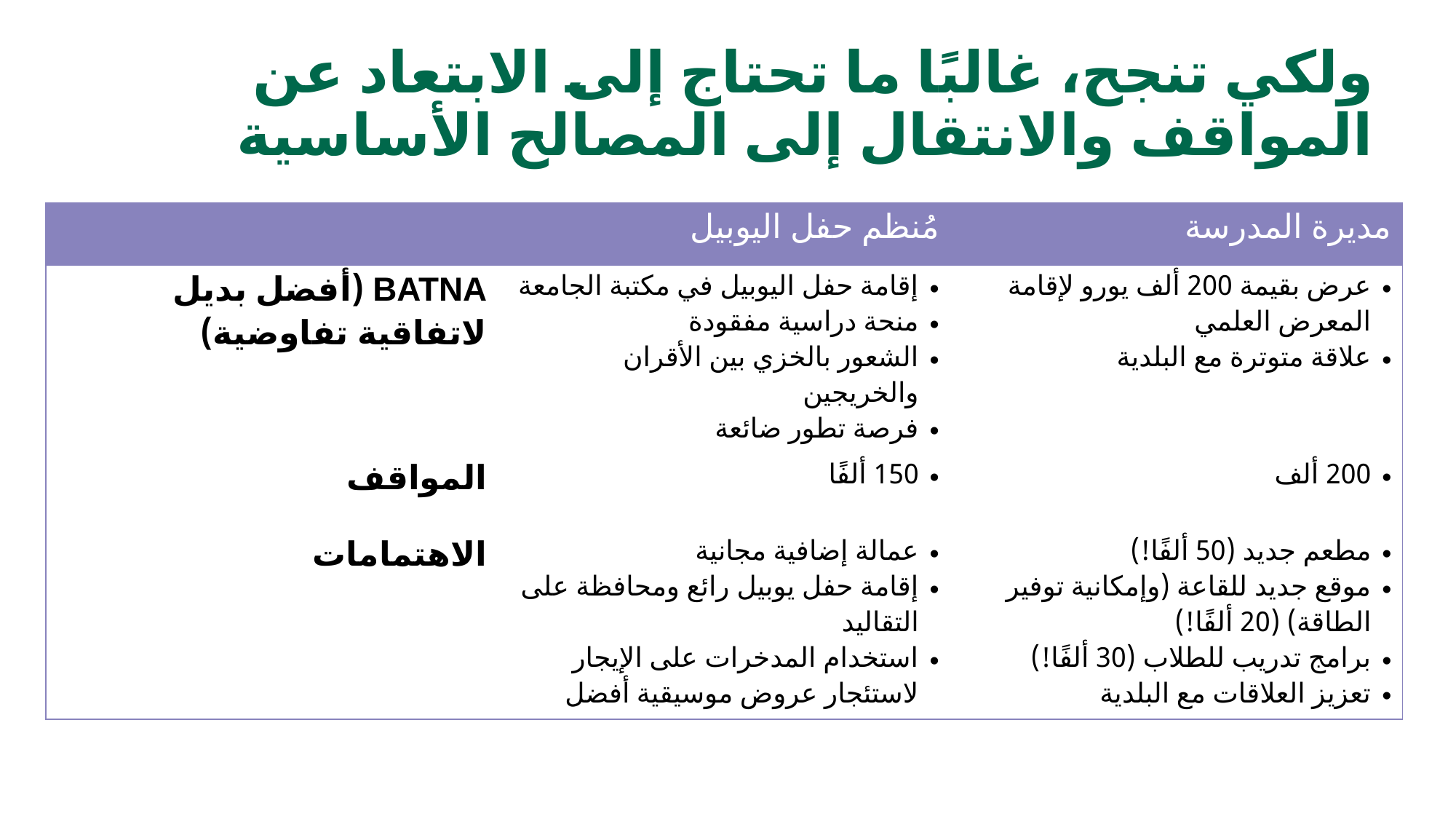

# ولكي تنجح، غالبًا ما تحتاج إلى الابتعاد عن المواقف والانتقال إلى المصالح الأساسية
|  | مُنظم حفل اليوبيل | مديرة المدرسة |
| --- | --- | --- |
| BATNA (أفضل بديل لاتفاقية تفاوضية) | إقامة حفل اليوبيل في مكتبة الجامعة منحة دراسية مفقودة الشعور بالخزي بين الأقران والخريجين فرصة تطور ضائعة | عرض بقيمة 200 ألف يورو لإقامة المعرض العلمي علاقة متوترة مع البلدية |
| المواقف | 150 ألفًا | 200 ألف |
| الاهتمامات | عمالة إضافية مجانية إقامة حفل يوبيل رائع ومحافظة على التقاليد استخدام المدخرات على الإيجار لاستئجار عروض موسيقية أفضل | مطعم جديد (50 ألفًا!) موقع جديد للقاعة (وإمكانية توفير الطاقة) (20 ألفًا!) برامج تدريب للطلاب (30 ألفًا!) تعزيز العلاقات مع البلدية |